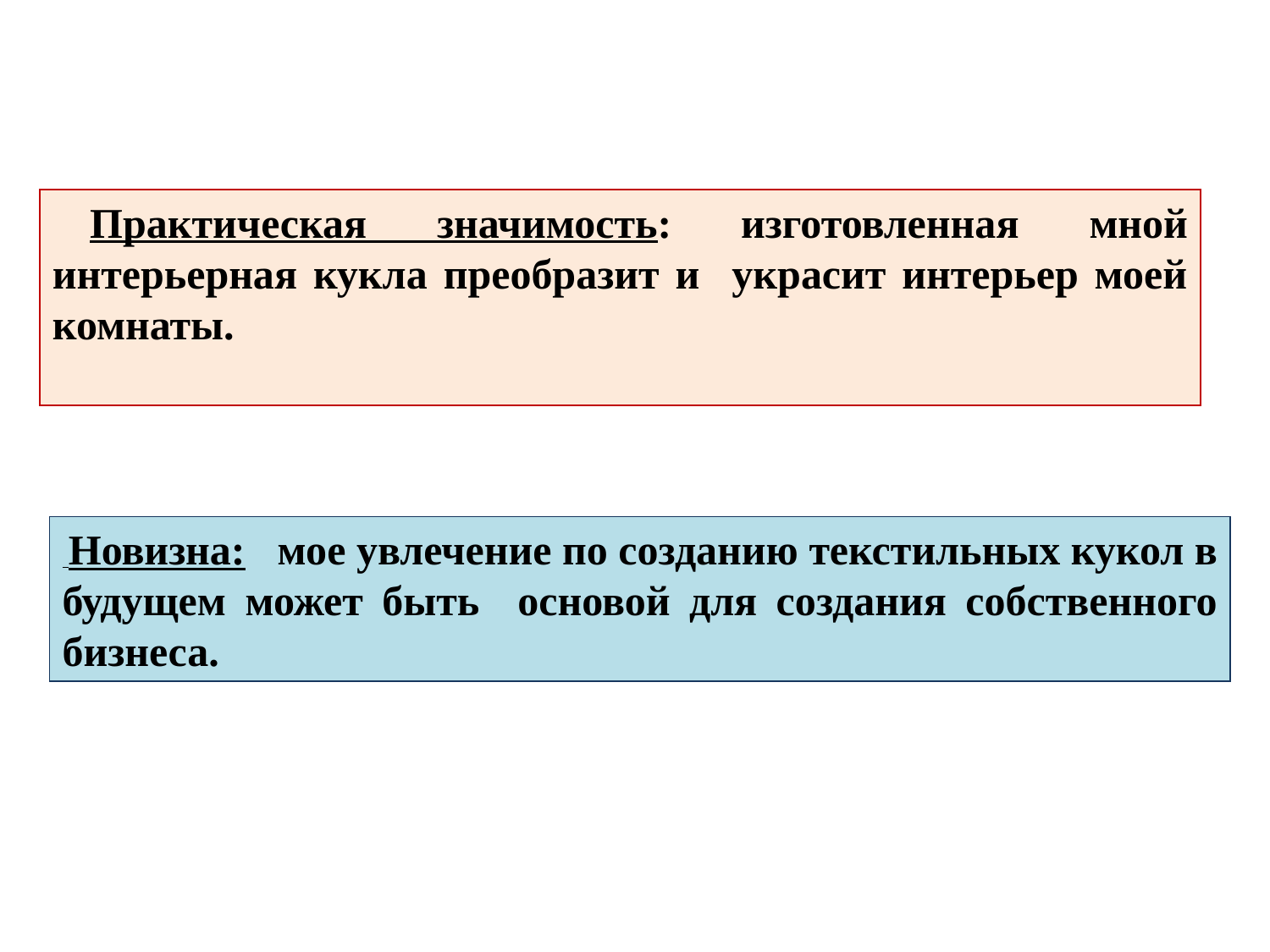

Практическая значимость: изготовленная мной интерьерная кукла преобразит и  украсит интерьер моей комнаты.

 Новизна:   мое увлечение по созданию текстильных кукол в будущем может быть  основой для создания собственного бизнеса.